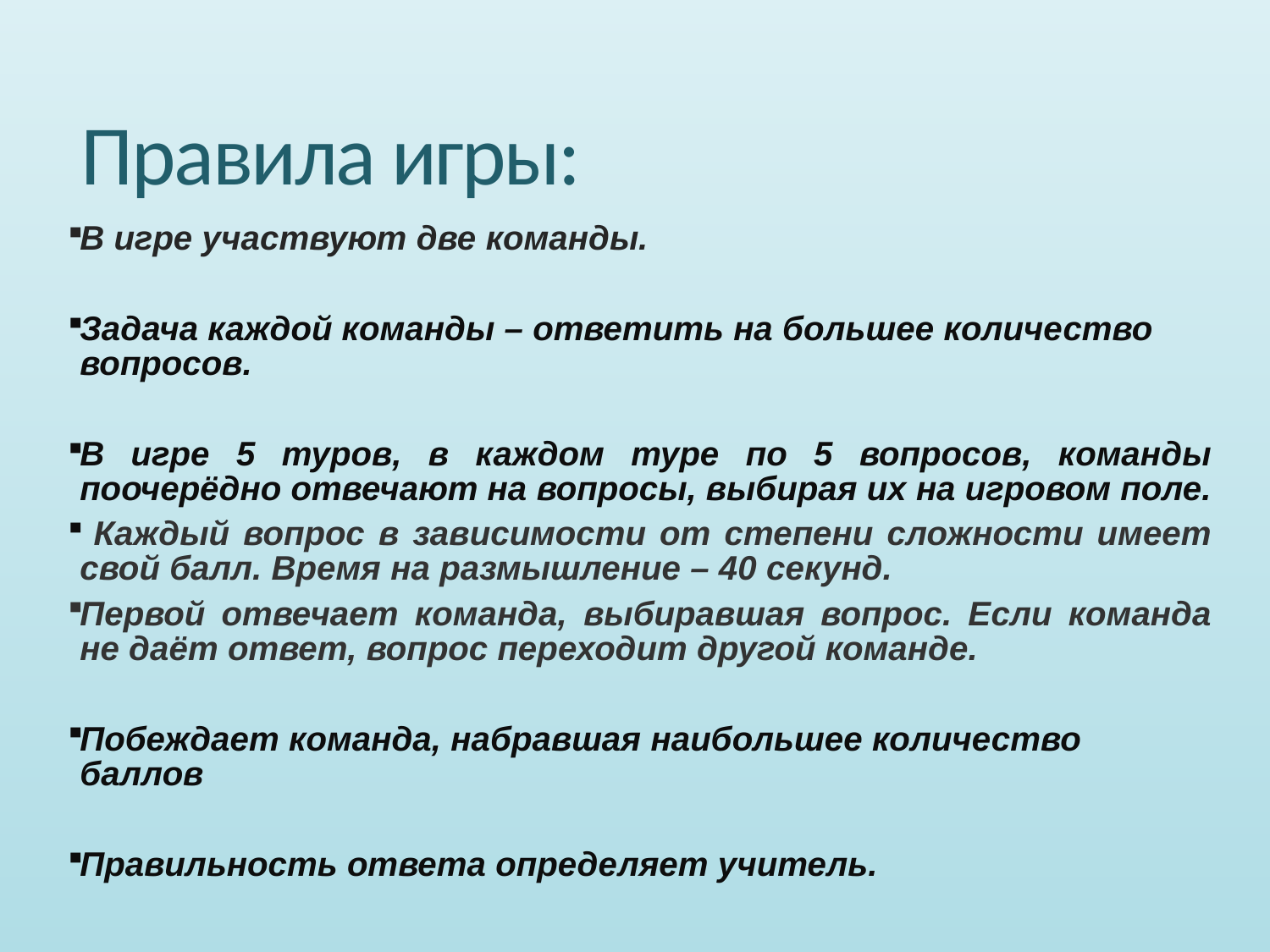

# Правила игры:
В игре участвуют две команды.

Задача каждой команды – ответить на большее количество вопросов.

В игре 5 туров, в каждом туре по 5 вопросов, команды поочерёдно отвечают на вопросы, выбирая их на игровом поле.
 Каждый вопрос в зависимости от степени сложности имеет свой балл. Время на размышление – 40 секунд.
Первой отвечает команда, выбиравшая вопрос. Если команда не даёт ответ, вопрос переходит другой команде.

Побеждает команда, набравшая наибольшее количество баллов

Правильность ответа определяет учитель.